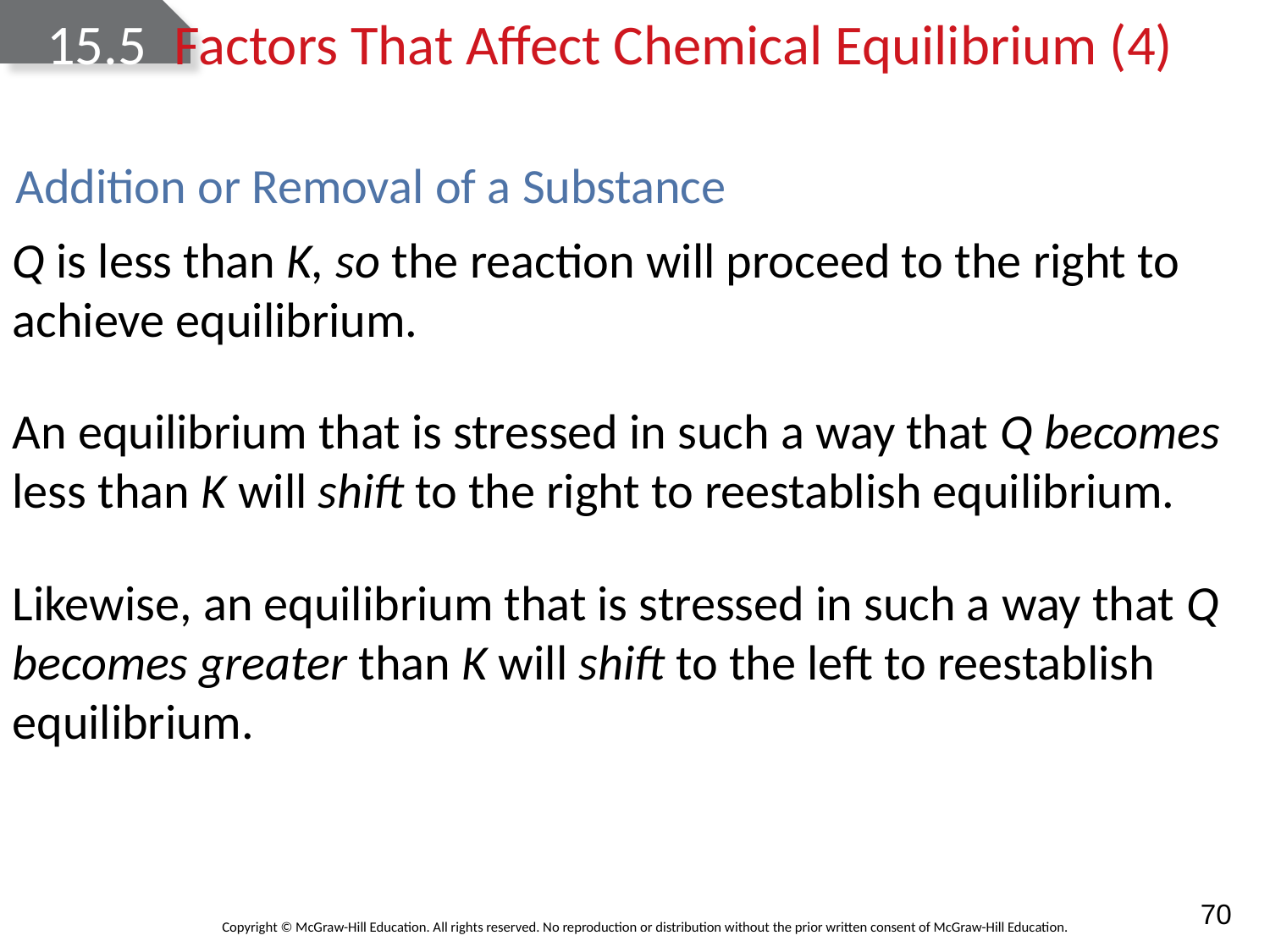

# 15.5	Factors That Affect Chemical Equilibrium (4)
Addition or Removal of a Substance
Q is less than K, so the reaction will proceed to the right to achieve equilibrium.
An equilibrium that is stressed in such a way that Q becomes less than K will shift to the right to reestablish equilibrium.
Likewise, an equilibrium that is stressed in such a way that Q becomes greater than K will shift to the left to reestablish equilibrium.